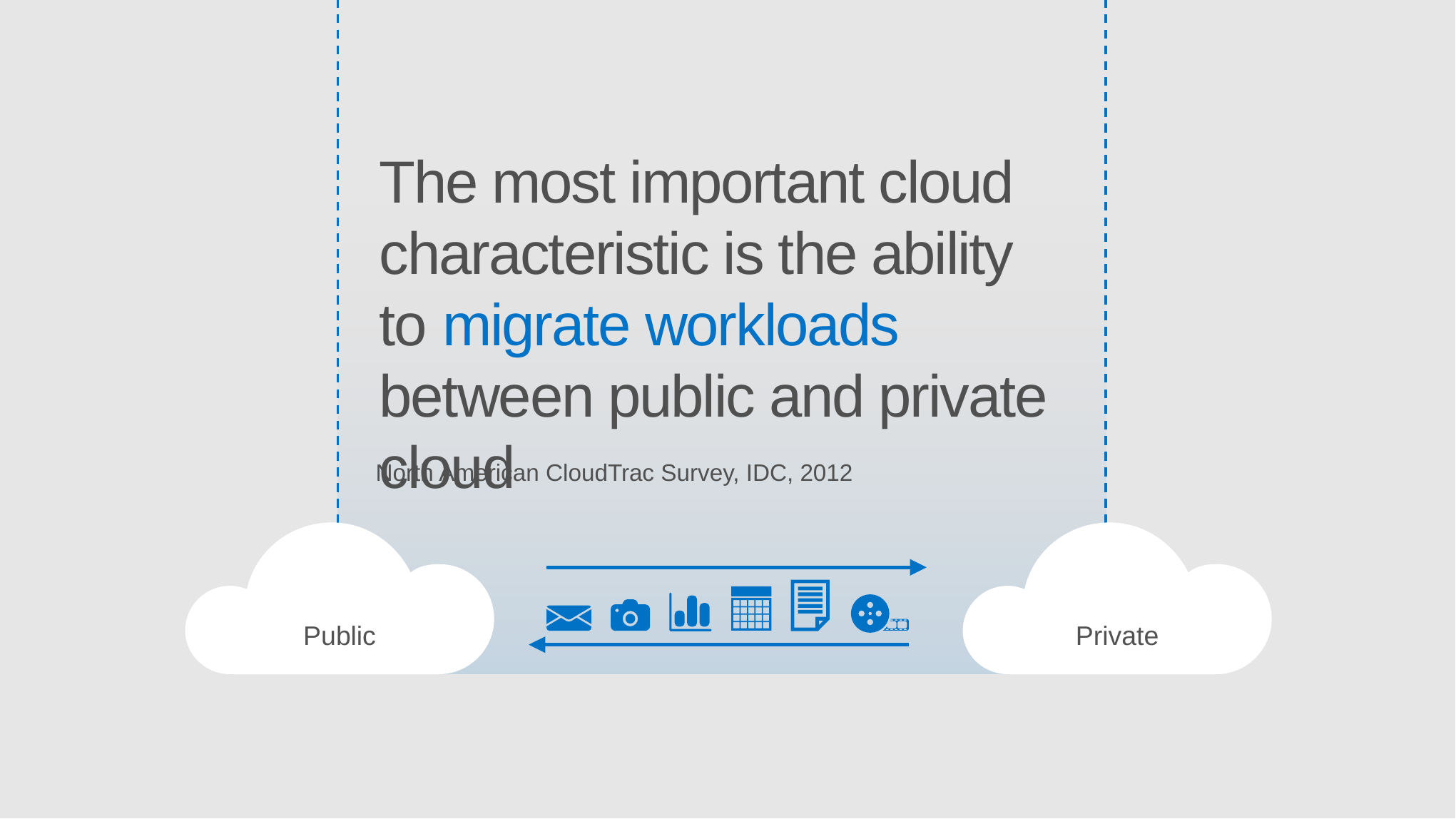

The most important cloud characteristic is the ability to migrate workloads between public and private cloud

North American CloudTrac Survey, IDC, 2012

Public

Private